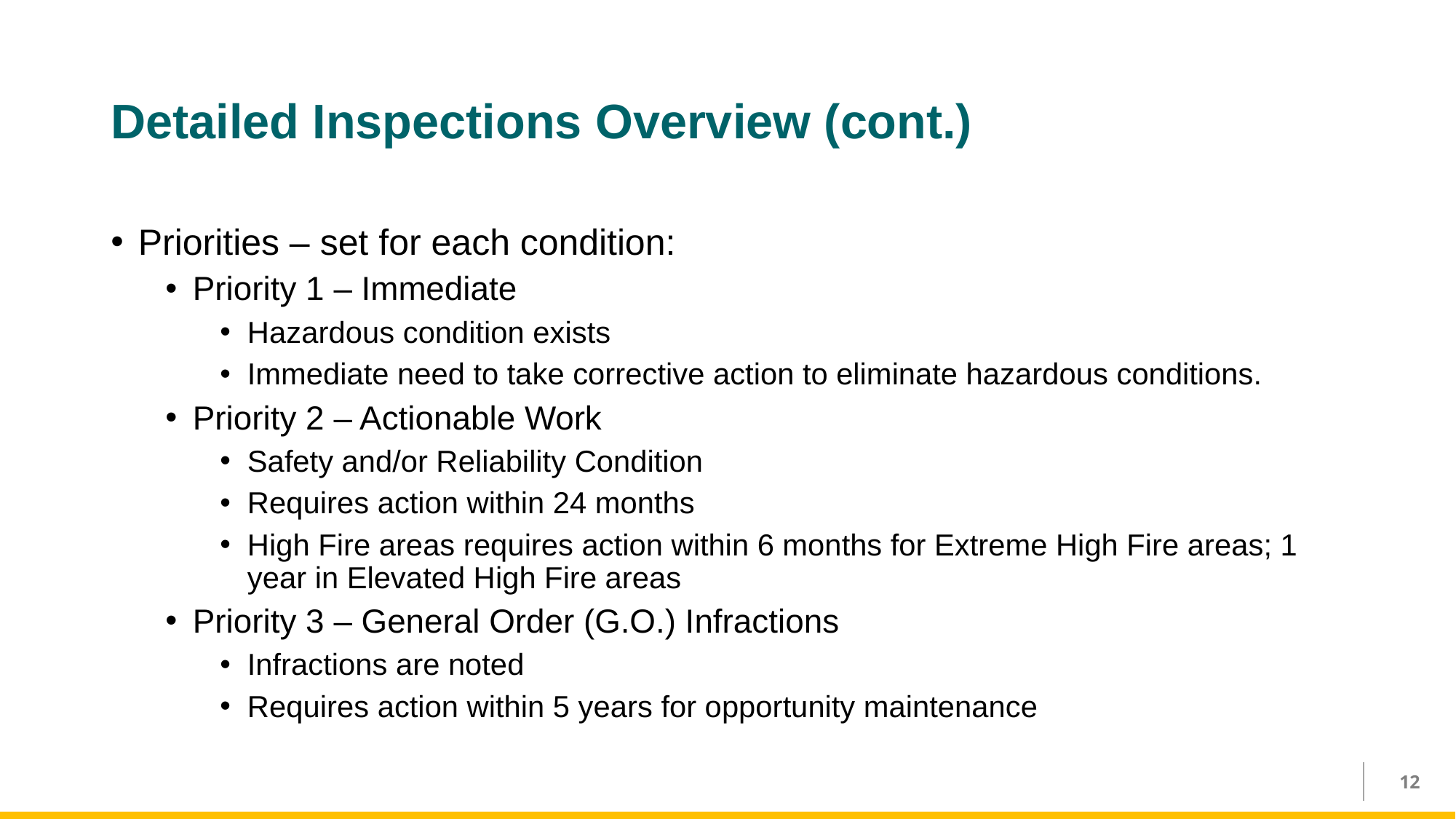

# Detailed Inspections Overview (cont.)
Priorities – set for each condition:
Priority 1 – Immediate
Hazardous condition exists
Immediate need to take corrective action to eliminate hazardous conditions.
Priority 2 – Actionable Work
Safety and/or Reliability Condition
Requires action within 24 months
High Fire areas requires action within 6 months for Extreme High Fire areas; 1 year in Elevated High Fire areas
Priority 3 – General Order (G.O.) Infractions
Infractions are noted
Requires action within 5 years for opportunity maintenance